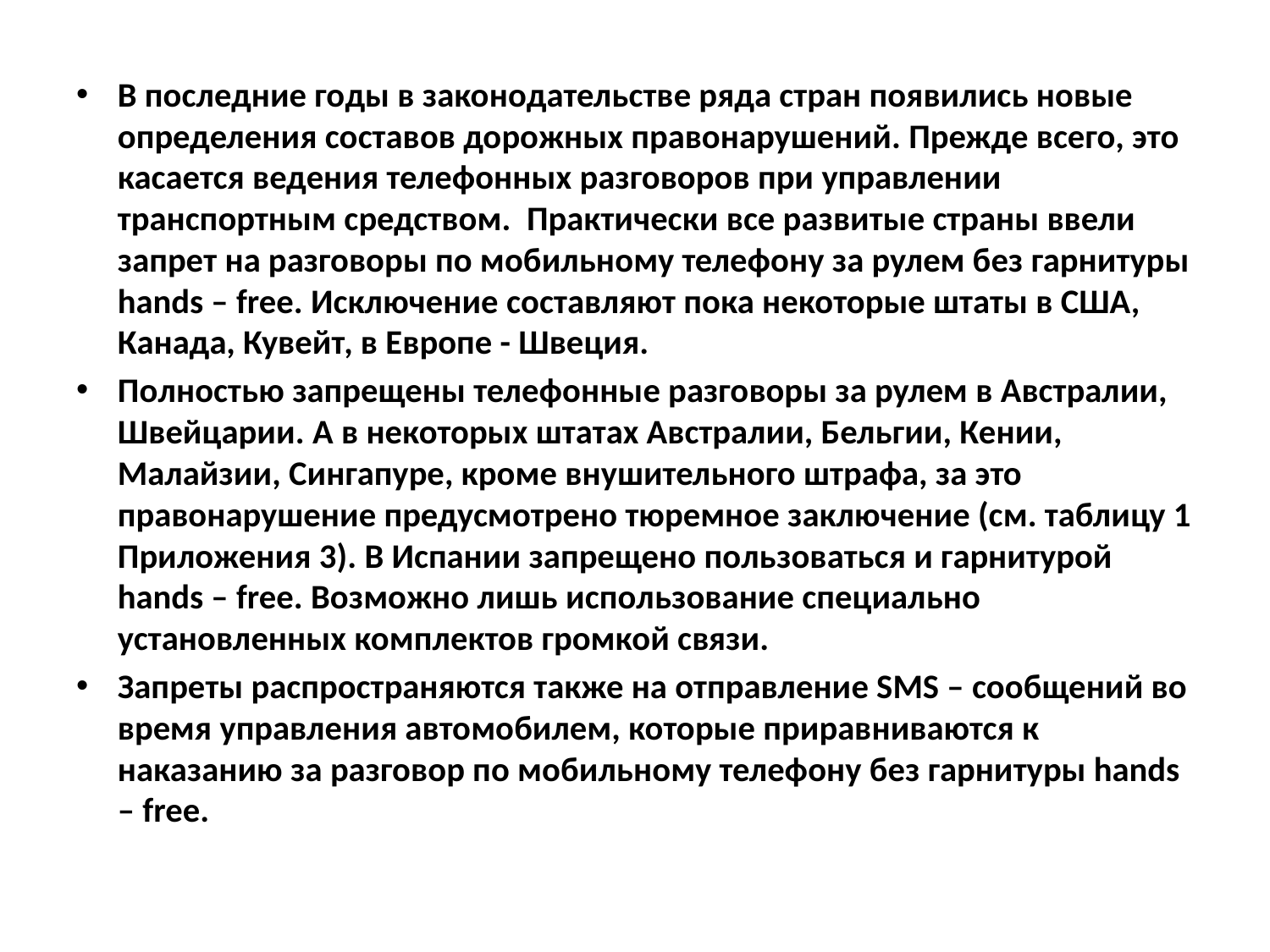

В последние годы в законодательстве ряда стран появились новые определения составов дорожных правонарушений. Прежде всего, это касается ведения телефонных разговоров при управлении транспортным средством.  Практически все развитые страны ввели запрет на разговоры по мобильному телефону за рулем без гарнитуры hands – free. Исключение составляют пока некоторые штаты в США, Канада, Кувейт, в Европе - Швеция.
Полностью запрещены телефонные разговоры за рулем в Австралии, Швейцарии. А в некоторых штатах Австралии, Бельгии, Кении, Малайзии, Сингапуре, кроме внушительного штрафа, за это правонарушение предусмотрено тюремное заключение (см. таблицу 1 Приложения 3). В Испании запрещено пользоваться и гарнитурой hands – free. Возможно лишь использование специально установленных комплектов громкой связи.
Запреты распространяются также на отправление SMS – сообщений во время управления автомобилем, которые приравниваются к наказанию за разговор по мобильному телефону без гарнитуры hands – free.